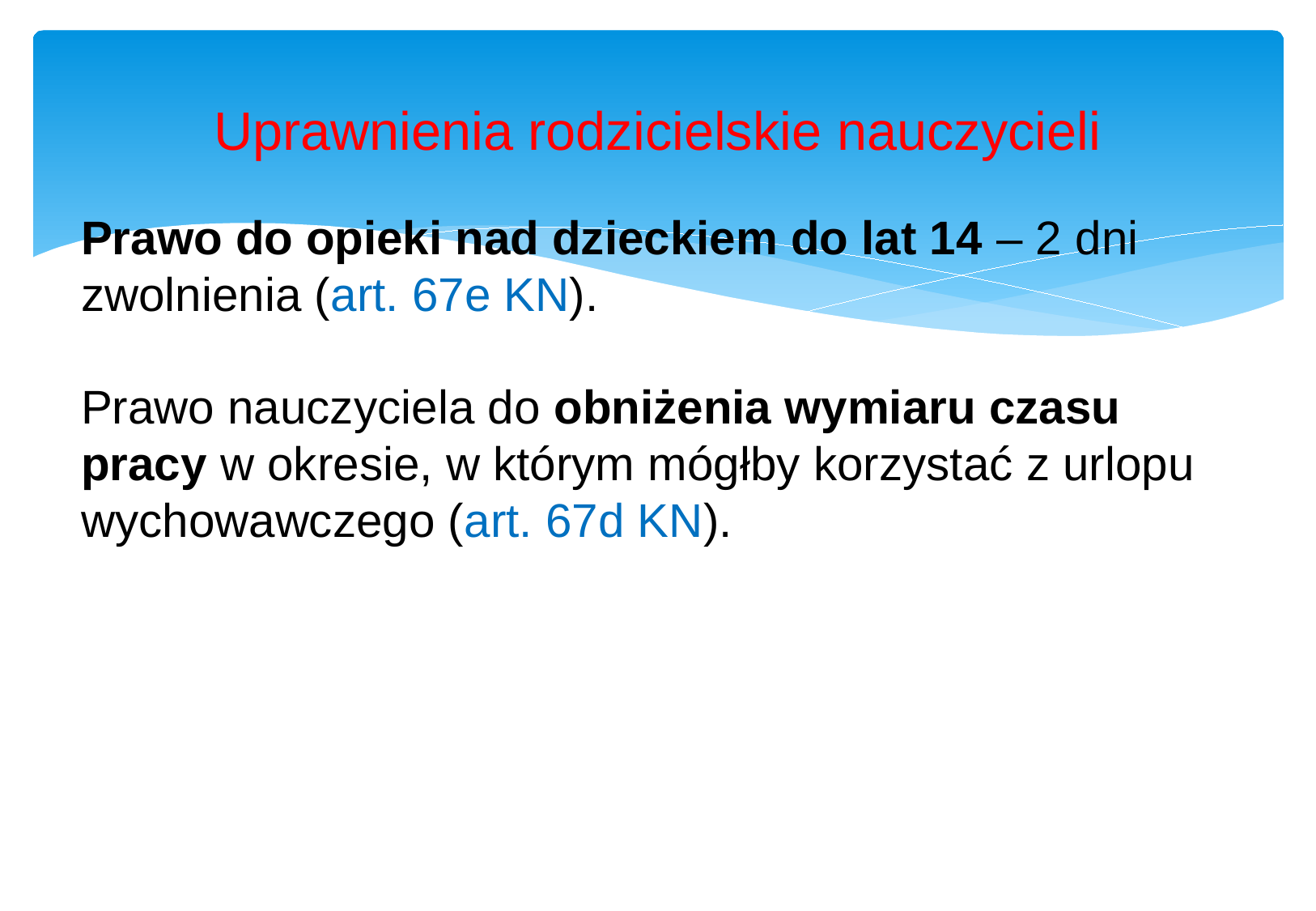

# Uprawnienia rodzicielskie nauczycieli

Prawo do opieki nad dzieckiem do lat 14 – 2 dni zwolnienia (art. 67e KN).

Prawo nauczyciela do obniżenia wymiaru czasu pracy w okresie, w którym mógłby korzystać z urlopu wychowawczego (art. 67d KN).